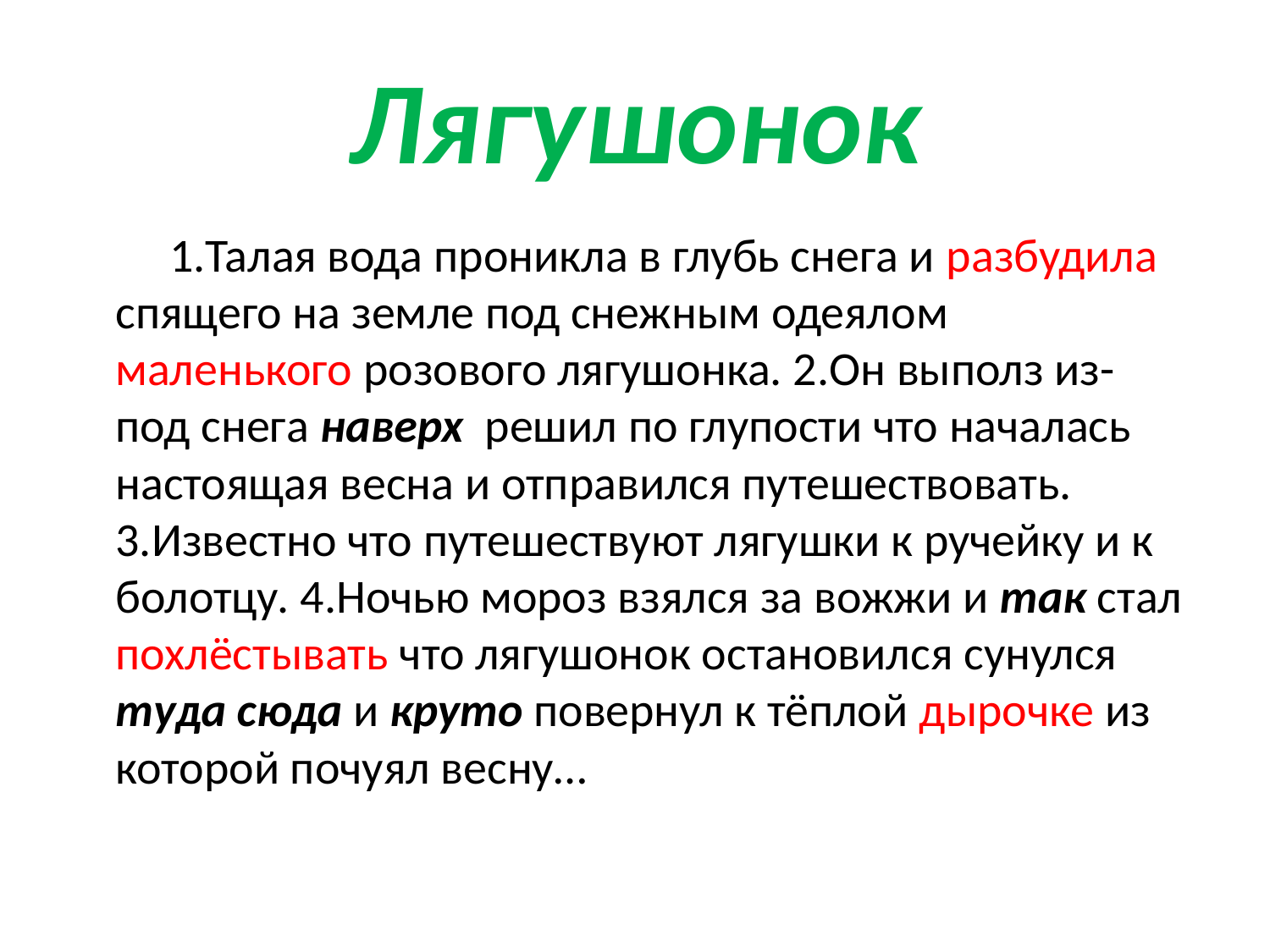

# Лягушонок
         1.Талая вода проникла в глубь снега и разбудила спящего на земле под снежным одеялом маленького розового лягушонка. 2.Он выполз из-под снега наверх  решил по глупости что началась настоящая весна и отправился путешествовать. 3.Известно что путешествуют лягушки к ручейку и к болотцу. 4.Ночью мороз взялся за вожжи и так стал похлёстывать что лягушонок остановился сунулся туда сюда и круто повернул к тёплой дырочке из которой почуял весну…